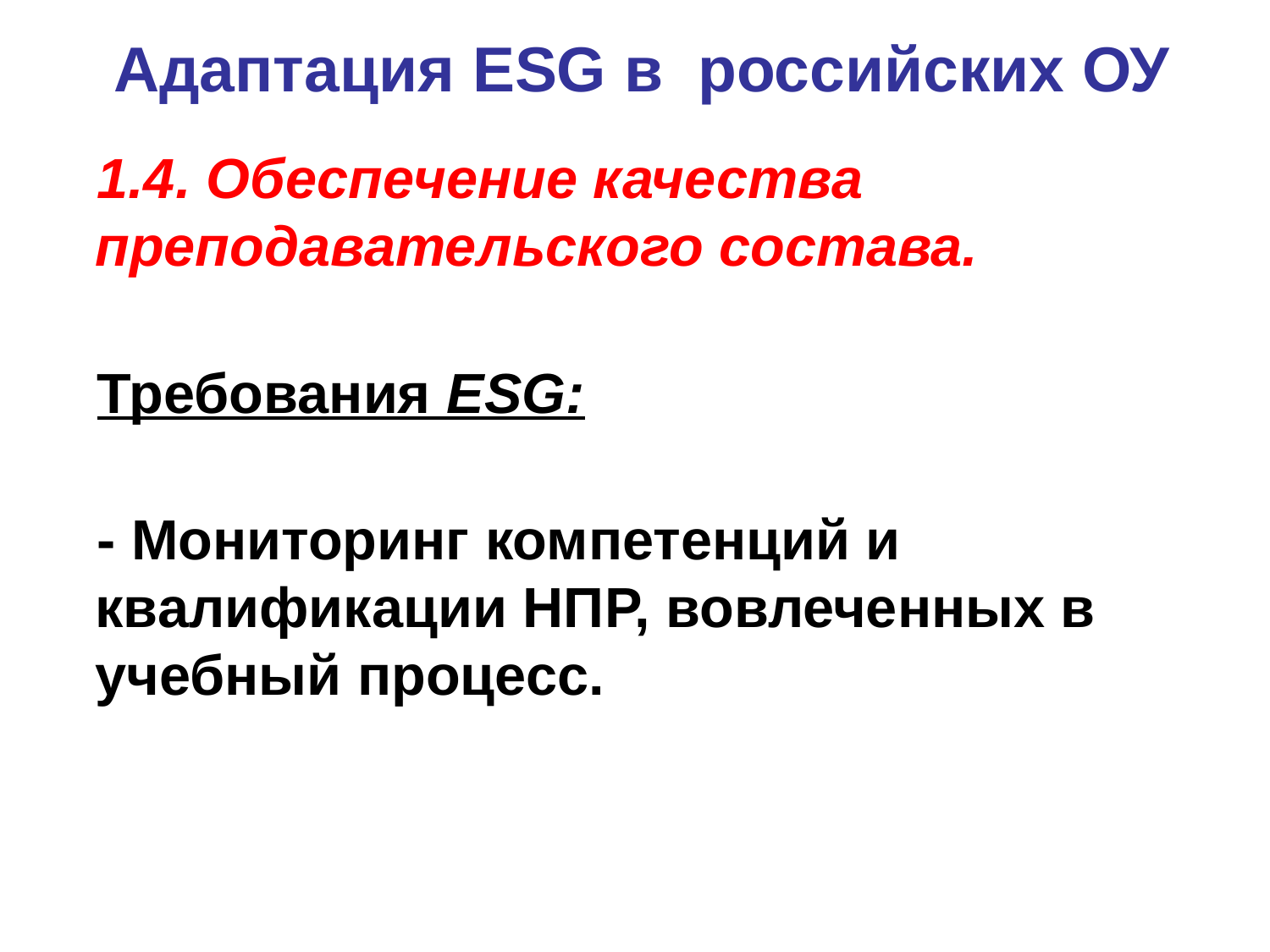

# Адаптация ESG в  российских ОУ
1.4. Обеспечение качества преподавательского состава.
Требования ESG:
- Мониторинг компетенций и квалификации НПР, вовлеченных в учебный процесс.